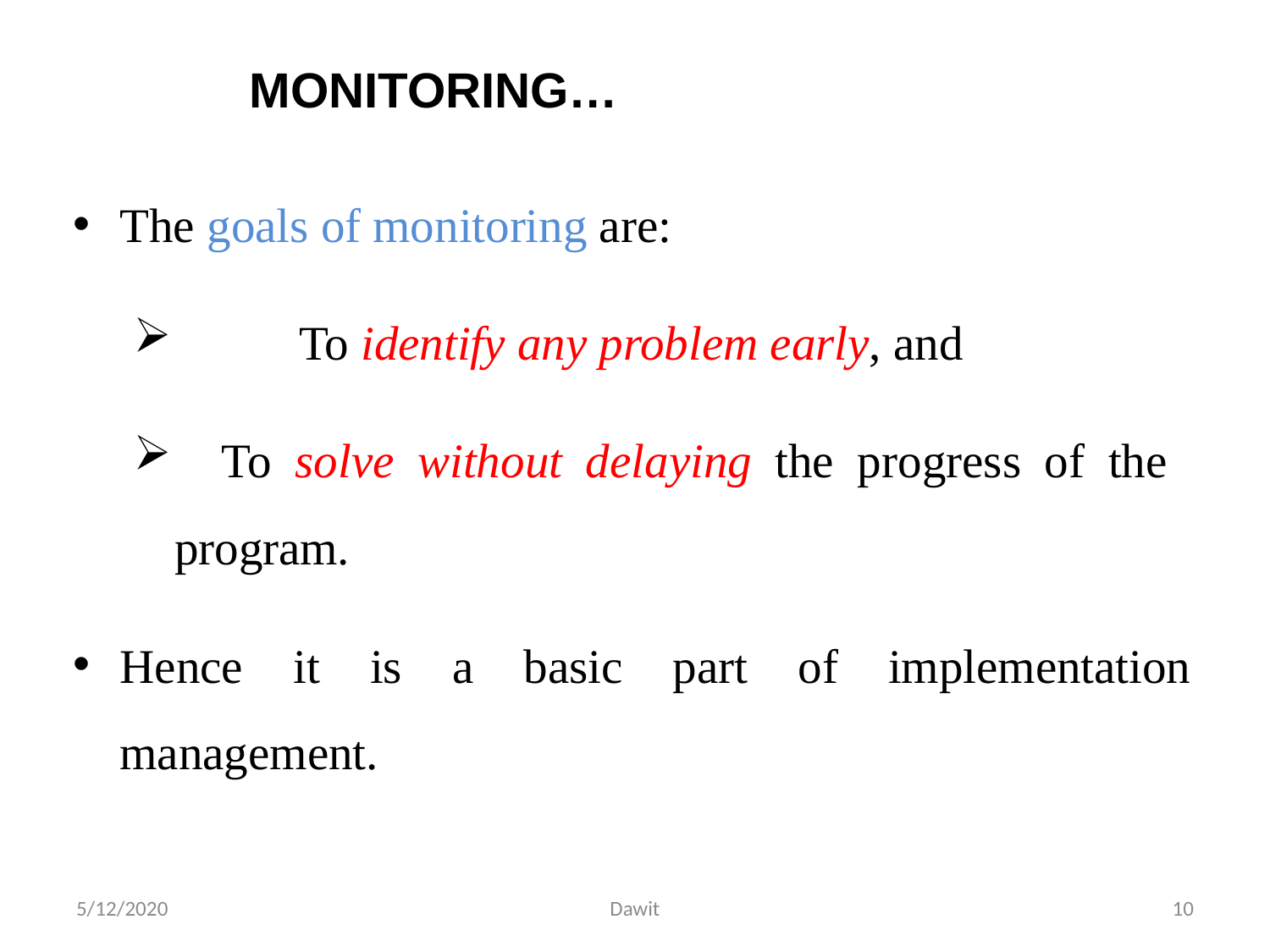

# MONITORING…
The goals of monitoring are:
	To identify any problem early, and
  To solve without delaying the progress of the  program.
Hence it is a basic part of implementation management.

5/12/2020
Dawit
10